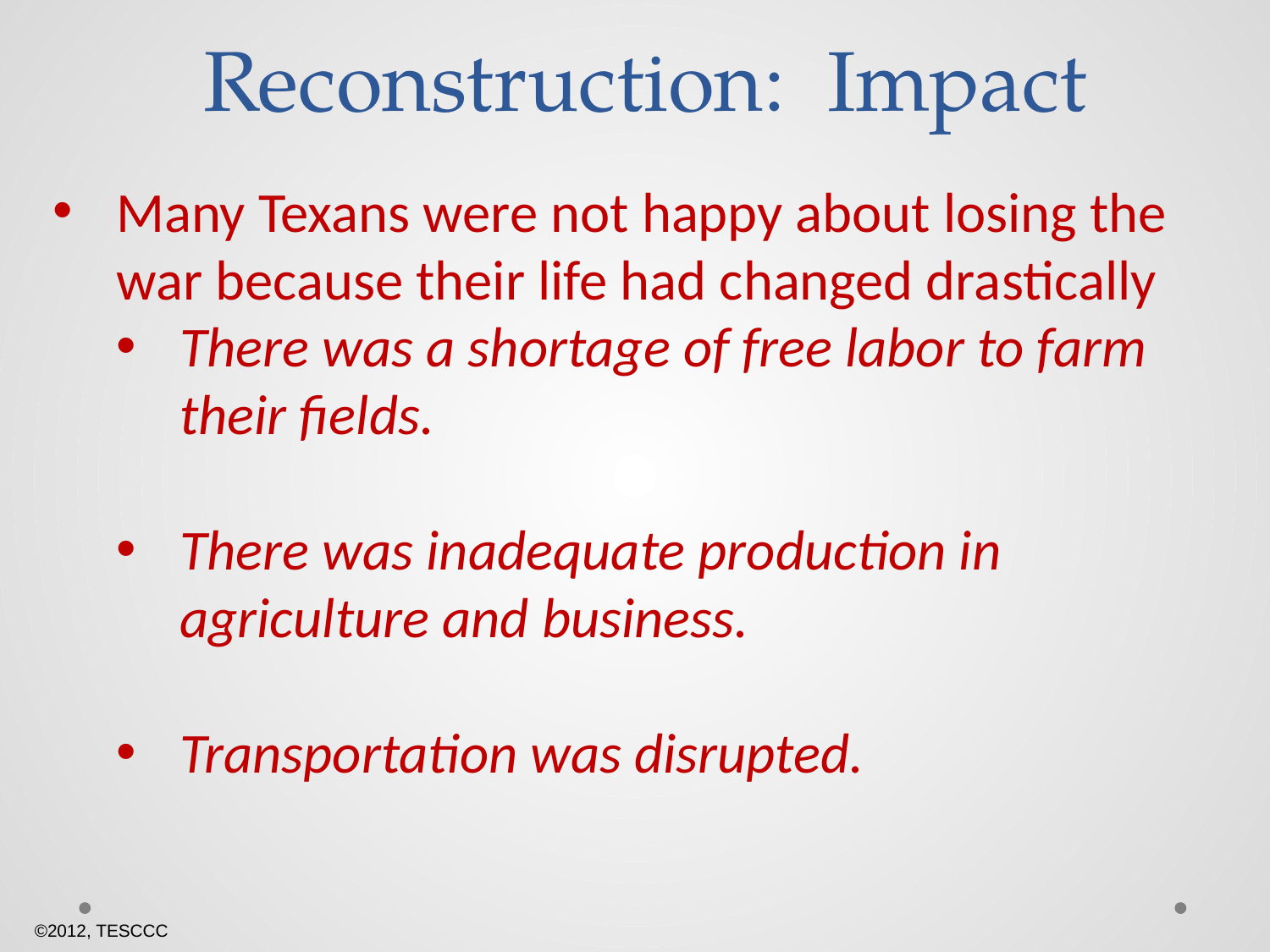

# Reconstruction:  Impact
Many Texans were not happy about losing the war because their life had changed drastically
There was a shortage of free labor to farm their fields.

There was inadequate production in agriculture and business.

Transportation was disrupted.
©2012, TESCCC